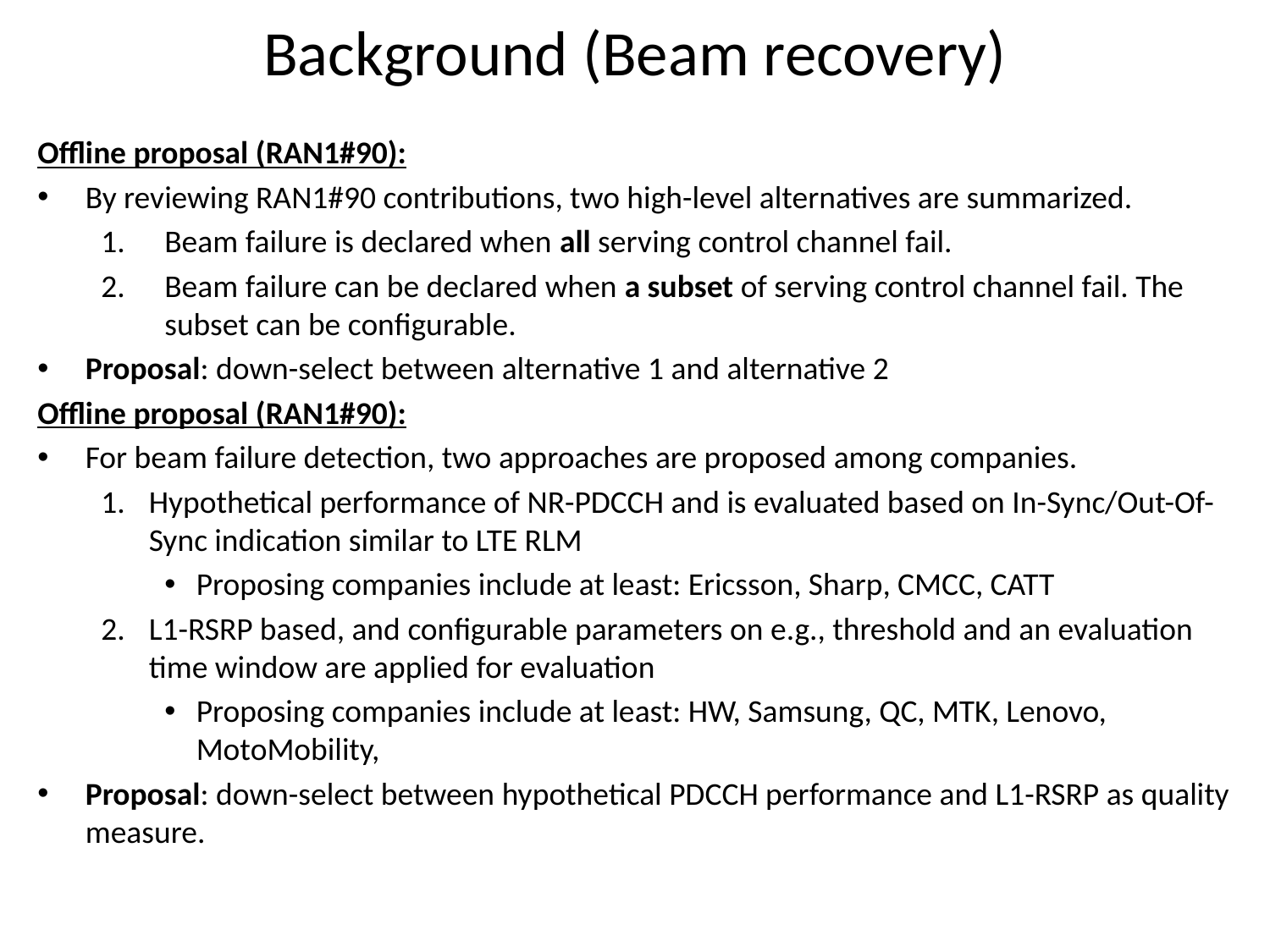

# Background (Beam recovery)
Offline proposal (RAN1#90):
By reviewing RAN1#90 contributions, two high-level alternatives are summarized.
Beam failure is declared when all serving control channel fail.
Beam failure can be declared when a subset of serving control channel fail. The subset can be configurable.
Proposal: down-select between alternative 1 and alternative 2
Offline proposal (RAN1#90):
For beam failure detection, two approaches are proposed among companies.
Hypothetical performance of NR-PDCCH and is evaluated based on In-Sync/Out-Of-Sync indication similar to LTE RLM
Proposing companies include at least: Ericsson, Sharp, CMCC, CATT
L1-RSRP based, and configurable parameters on e.g., threshold and an evaluation time window are applied for evaluation
Proposing companies include at least: HW, Samsung, QC, MTK, Lenovo, MotoMobility,
Proposal: down-select between hypothetical PDCCH performance and L1-RSRP as quality measure.